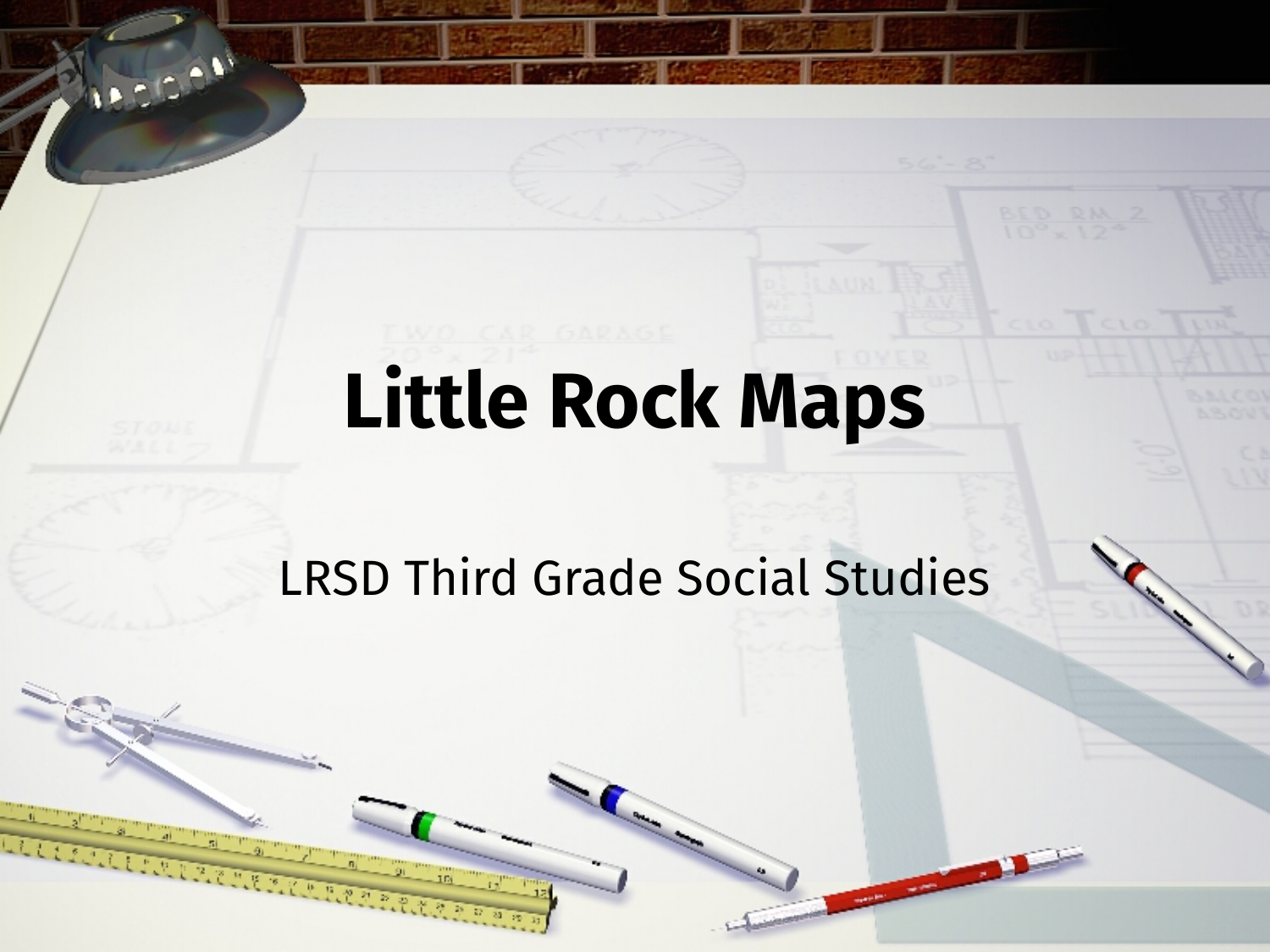

# Little Rock Maps
LRSD Third Grade Social Studies